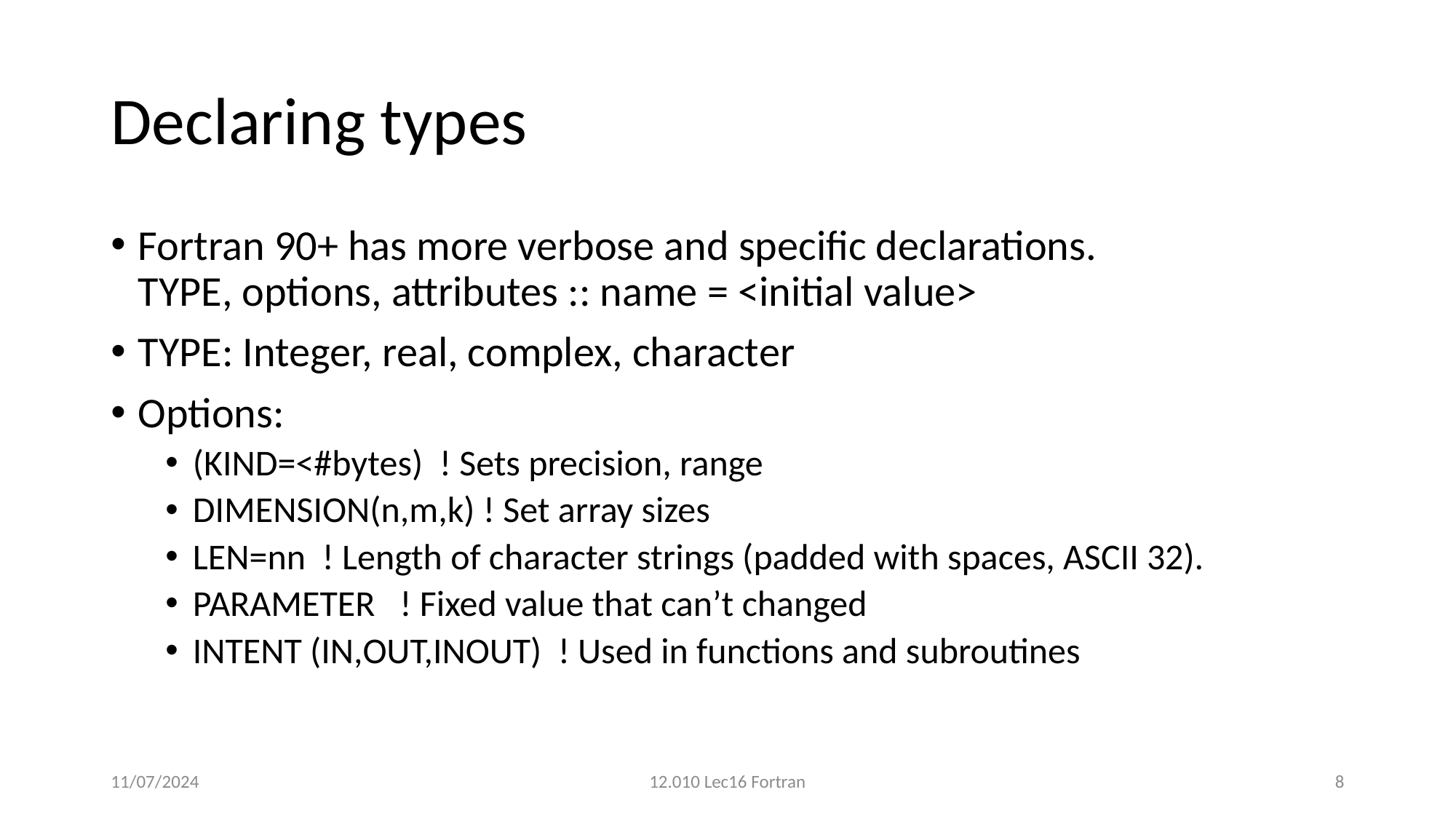

# Declaring types
Fortran 90+ has more verbose and specific declarations.
TYPE, options, attributes :: name = <initial value>
TYPE: Integer, real, complex, character
Options:
(KIND=<#bytes)  ! Sets precision, range
DIMENSION(n,m,k) ! Set array sizes
LEN=nn  ! Length of character strings (padded with spaces, ASCII 32).
PARAMETER   ! Fixed value that can’t changed
INTENT (IN,OUT,INOUT)  ! Used in functions and subroutines

11/07/2024
12.010 Lec16 Fortran
8